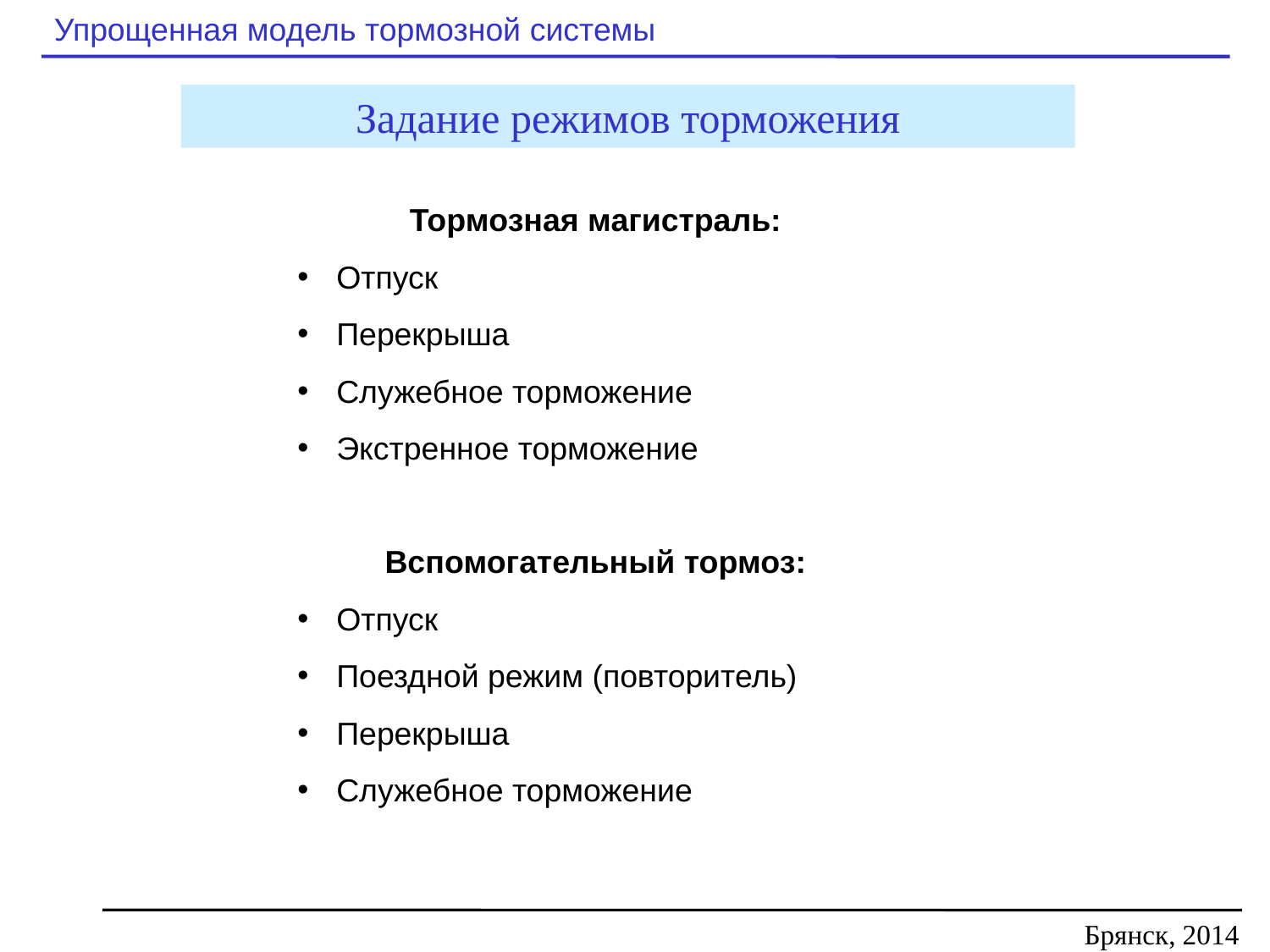

# Упрощенная модель тормозной системы
Задание режимов торможения
Тормозная магистраль:
 Отпуск
 Перекрыша
 Служебное торможение
 Экстренное торможение

Вспомогательный тормоз:
 Отпуск
 Поездной режим (повторитель)
 Перекрыша
 Служебное торможение